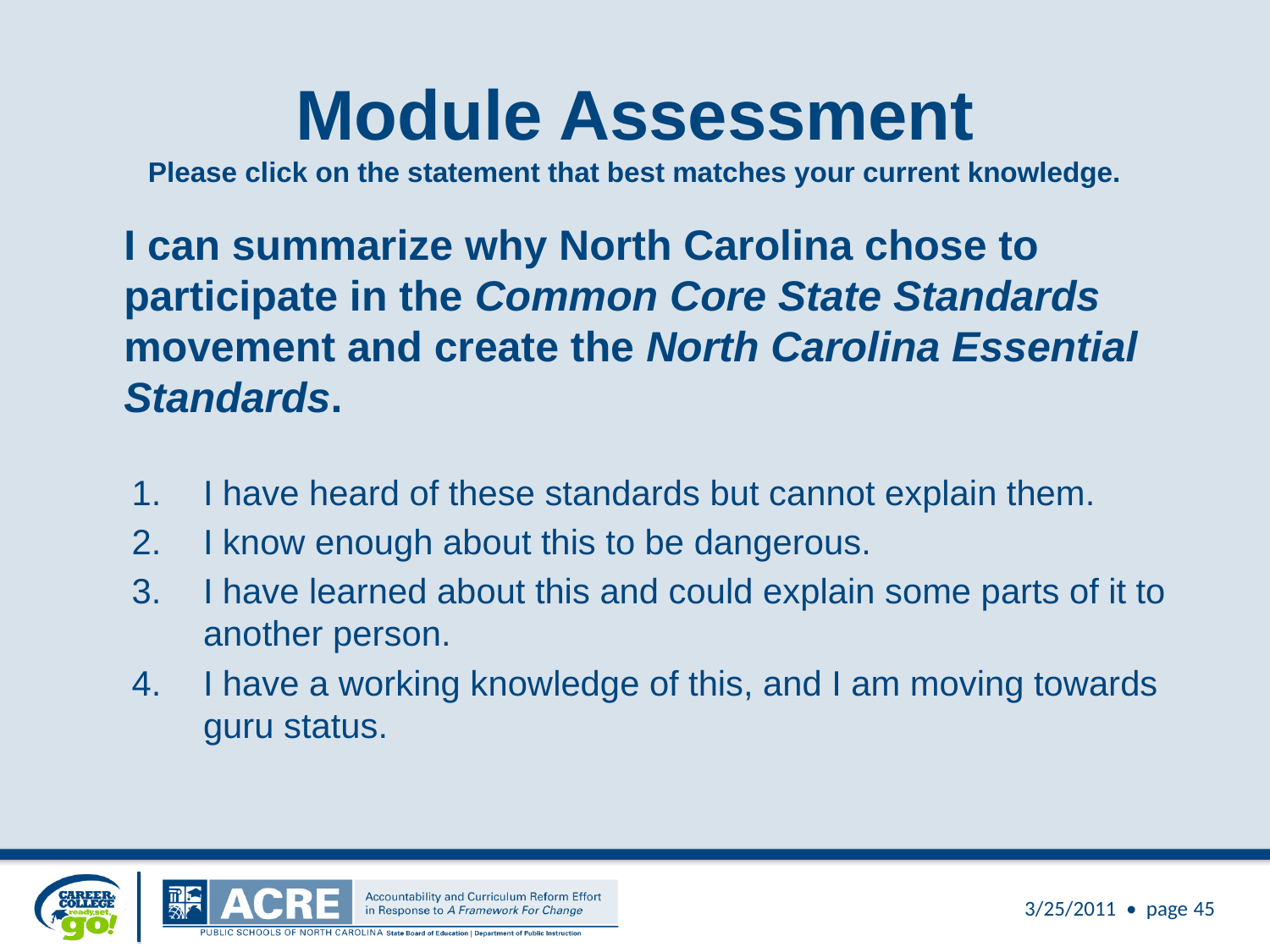

# Module Assessment Please click on the statement that best matches your current knowledge.
	I can summarize why North Carolina chose to participate in the Common Core State Standards movement and create the North Carolina Essential Standards.

I have heard of these standards but cannot explain them.
I know enough about this to be dangerous.
I have learned about this and could explain some parts of it to another person.
I have a working knowledge of this, and I am moving towards guru status.

3/25/2011  •  page 45